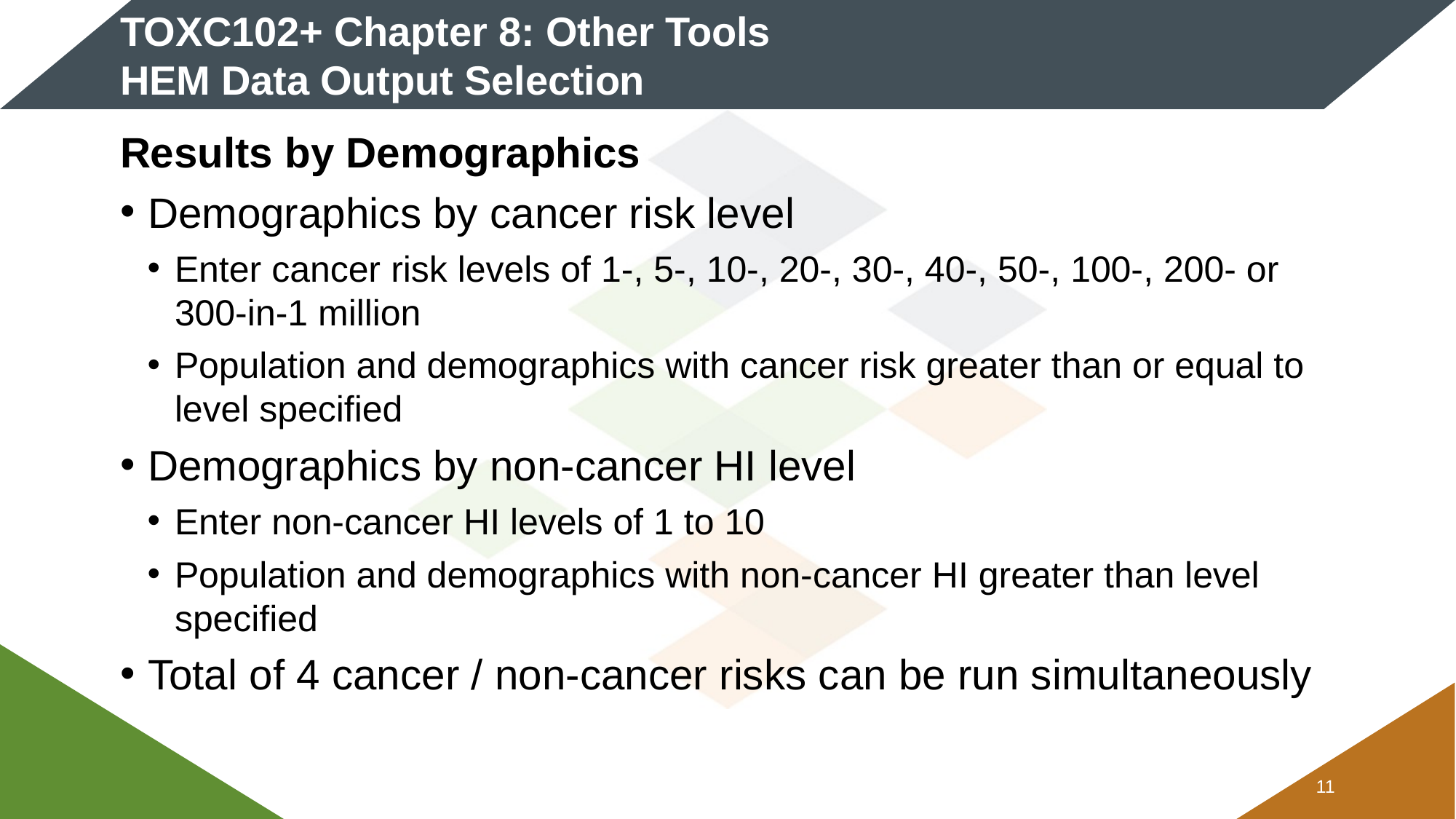

# TOXC102+ Chapter 8: Other Tools HEM Data Output Selection
Results by Demographics
Demographics by cancer risk level
Enter cancer risk levels of 1-, 5-, 10-, 20-, 30-, 40-, 50-, 100-, 200- or 300-in-1 million
Population and demographics with cancer risk greater than or equal to level specified
Demographics by non-cancer HI level
Enter non-cancer HI levels of 1 to 10
Population and demographics with non-cancer HI greater than level specified
Total of 4 cancer / non-cancer risks can be run simultaneously
11